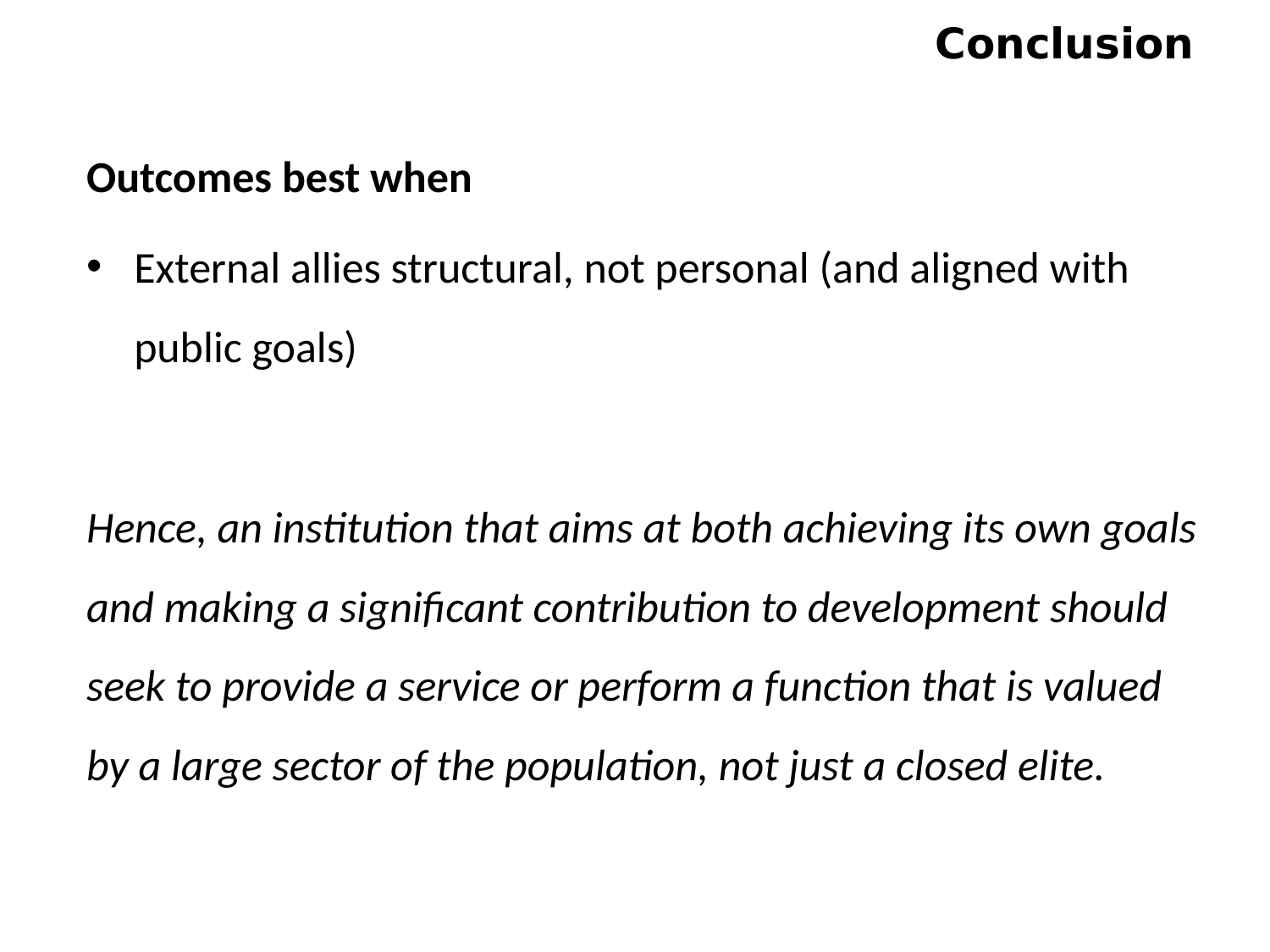

# Outcomes best when
Conclusion
Outcomes best when
External allies structural, not personal (and aligned with public goals)

Hence, an institution that aims at both achieving its own goals and making a significant contribution to development should seek to provide a service or perform a function that is valued by a large sector of the population, not just a closed elite.